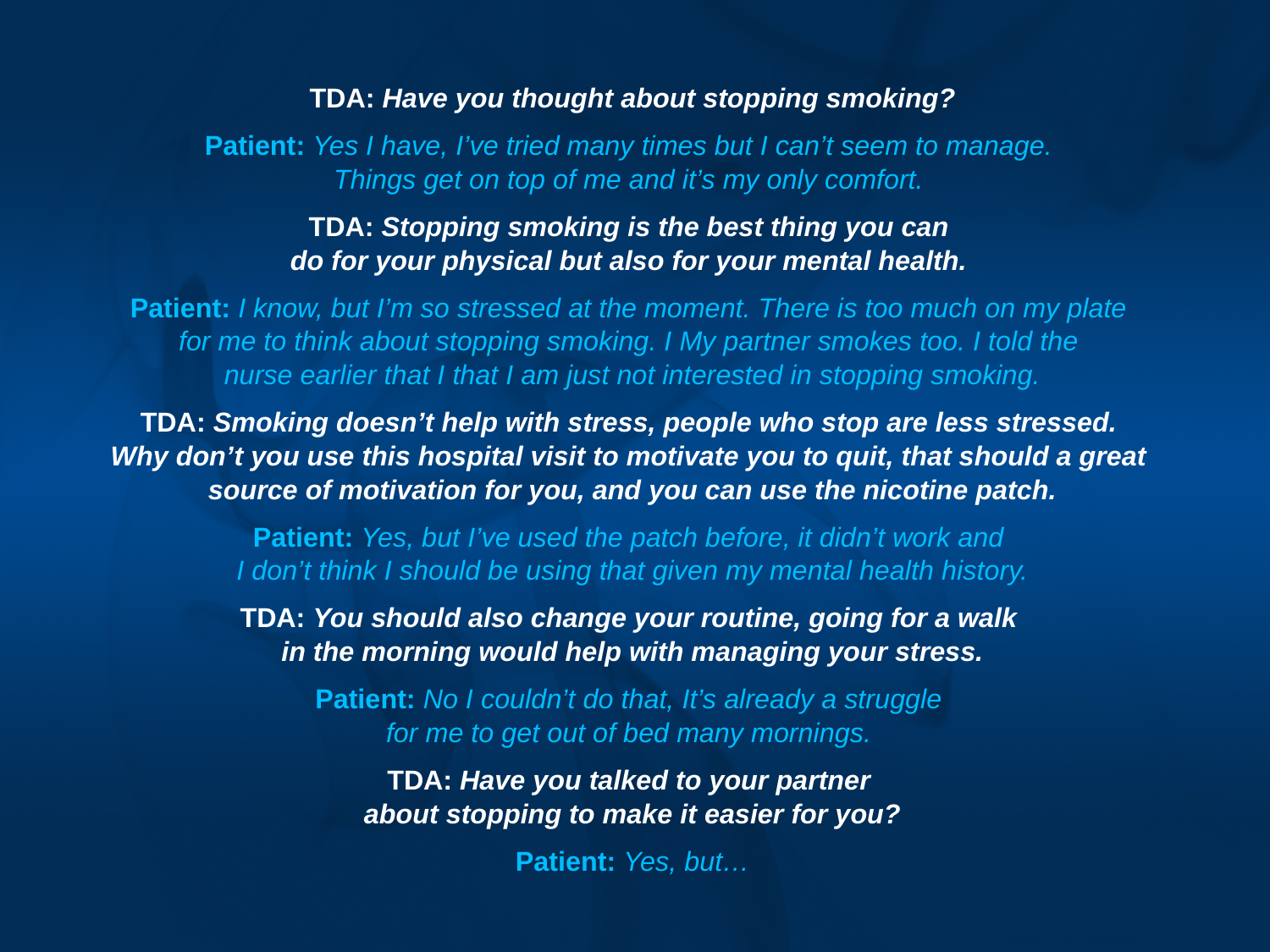

TDA: Have you thought about stopping smoking?
Patient: Yes I have, I’ve tried many times but I can’t seem to manage.
Things get on top of me and it’s my only comfort.
TDA: Stopping smoking is the best thing you can
do for your physical but also for your mental health.
Patient: I know, but I’m so stressed at the moment. There is too much on my plate
for me to think about stopping smoking. I My partner smokes too. I told the
nurse earlier that I that I am just not interested in stopping smoking.
TDA: Smoking doesn’t help with stress, people who stop are less stressed.
Why don’t you use this hospital visit to motivate you to quit, that should a great
source of motivation for you, and you can use the nicotine patch.
Patient: Yes, but I’ve used the patch before, it didn’t work and
I don’t think I should be using that given my mental health history.
TDA: You should also change your routine, going for a walk
in the morning would help with managing your stress.
Patient: No I couldn’t do that, It’s already a struggle
for me to get out of bed many mornings.
TDA: Have you talked to your partner
about stopping to make it easier for you?
Patient: Yes, but…